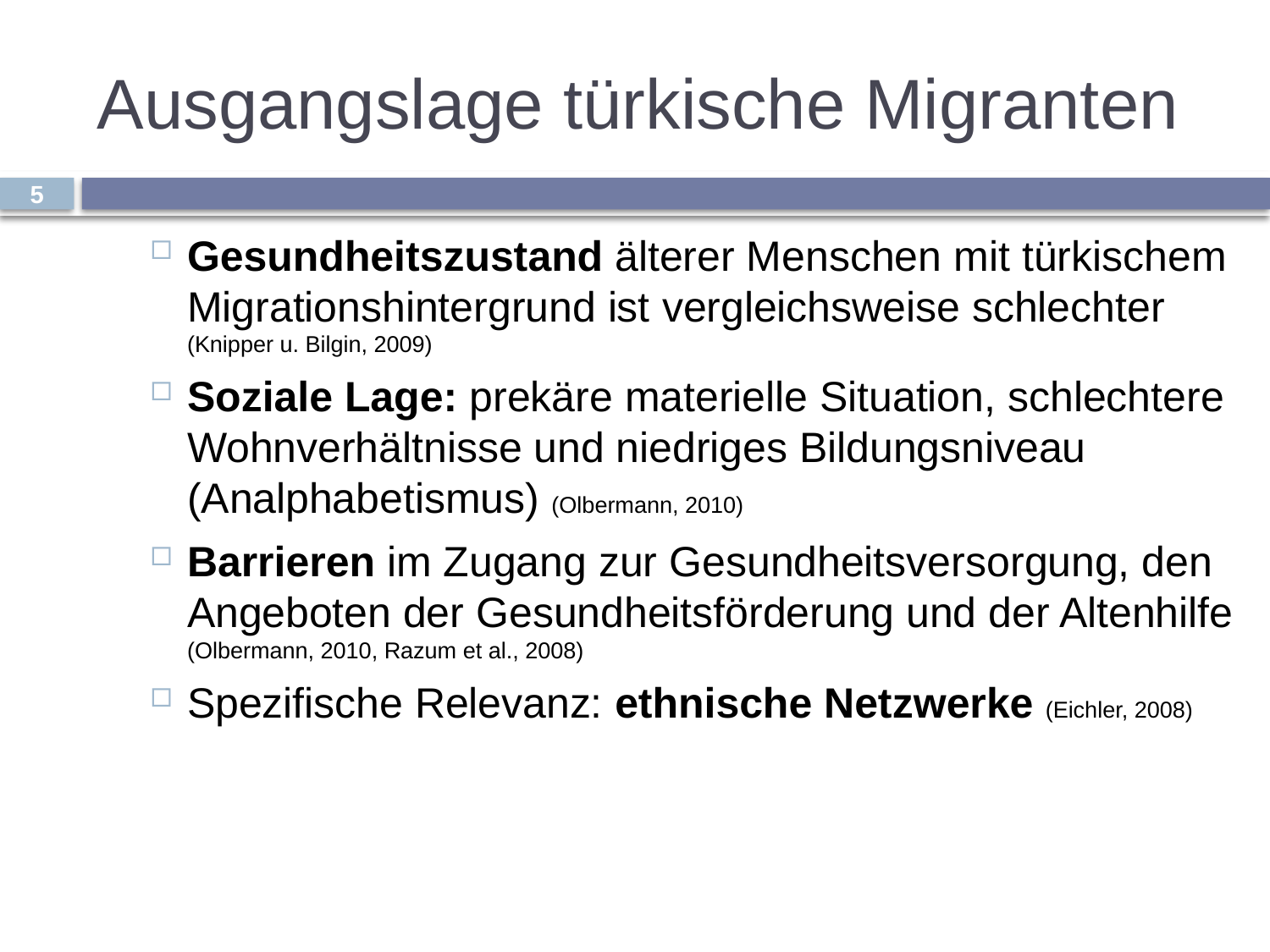

# Ausgangslage türkische Migranten
5
Gesundheitszustand älterer Menschen mit türkischem Migrationshintergrund ist vergleichsweise schlechter  (Knipper u. Bilgin, 2009)
Soziale Lage: prekäre materielle Situation, schlechtere Wohnverhältnisse und niedriges Bildungsniveau (Analphabetismus) (Olbermann, 2010)
Barrieren im Zugang zur Gesundheitsversorgung, den Angeboten der Gesundheitsförderung und der Altenhilfe (Olbermann, 2010, Razum et al., 2008)
Spezifische Relevanz: ethnische Netzwerke (Eichler, 2008)